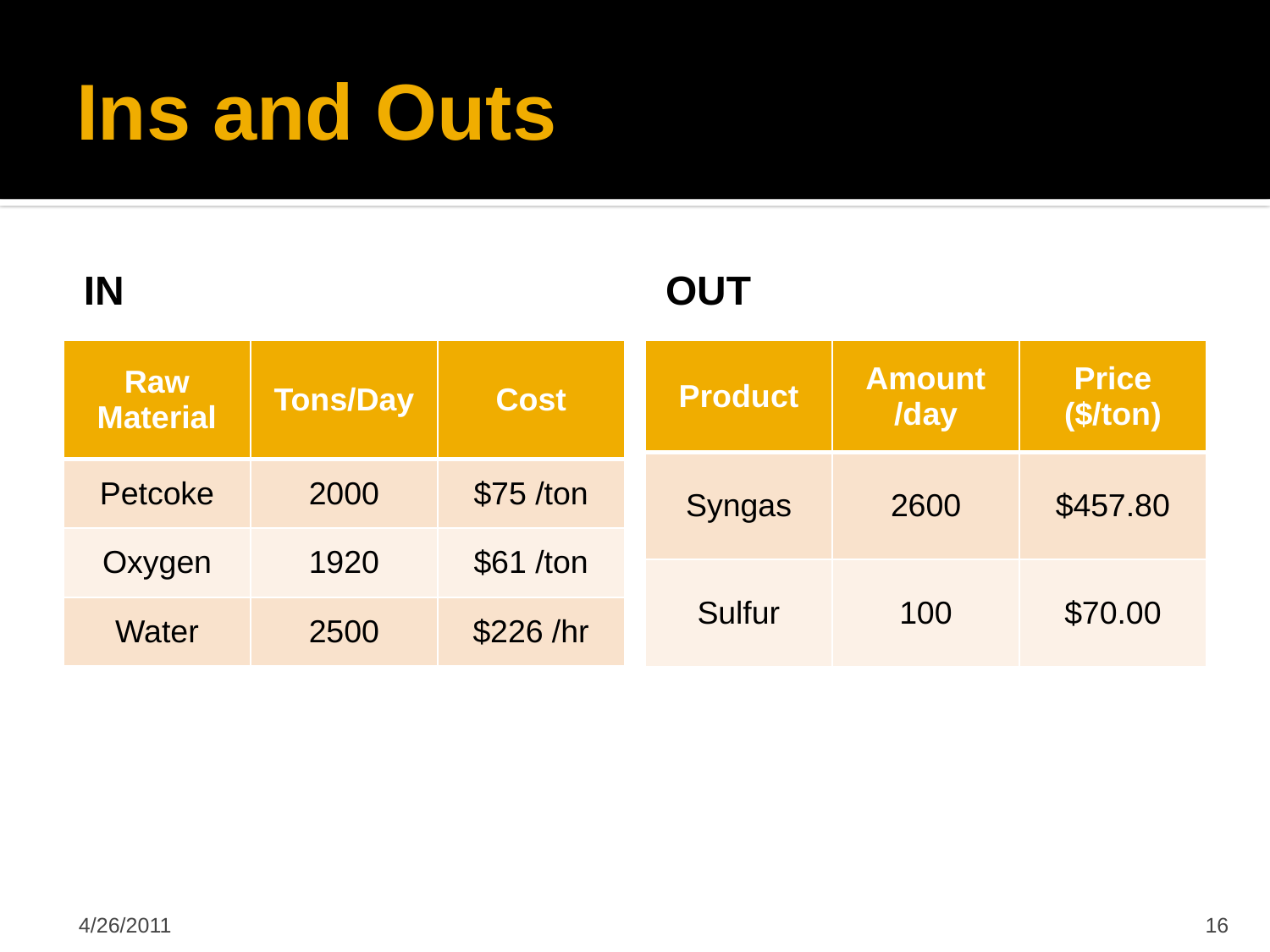

# Ins and Outs
In
Out
| Product | Amount /day | Price ($/ton) |
| --- | --- | --- |
| Syngas | 2600 | $457.80 |
| Sulfur | 100 | $70.00 |
| Raw Material | Tons/Day | Cost |
| --- | --- | --- |
| Petcoke | 2000 | $75 /ton |
| Oxygen | 1920 | $61 /ton |
| Water | 2500 | $226 /hr |
4/26/2011
16